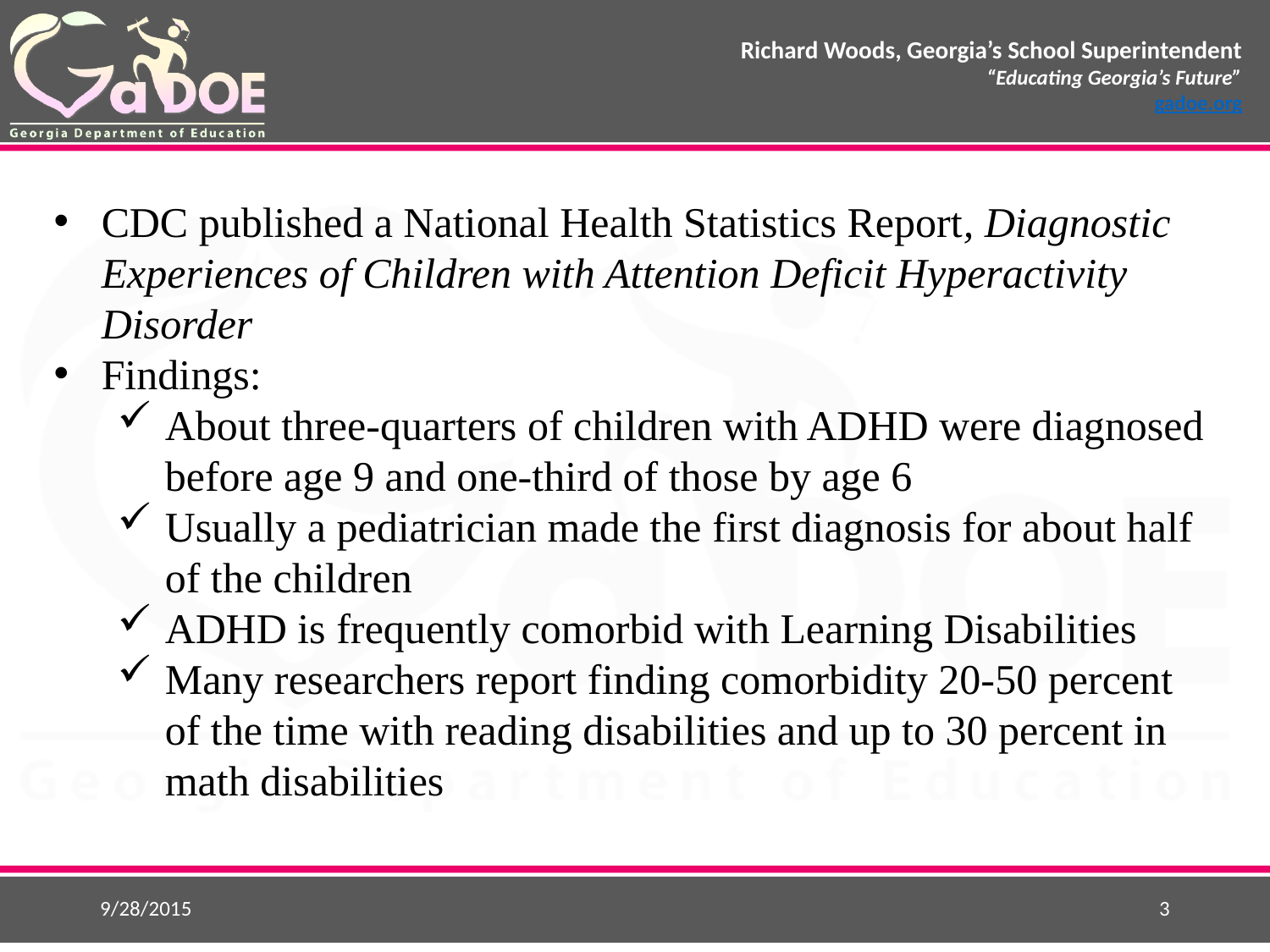

CDC published a National Health Statistics Report, Diagnostic Experiences of Children with Attention Deficit Hyperactivity Disorder
Findings:
About three-quarters of children with ADHD were diagnosed before age 9 and one-third of those by age 6
Usually a pediatrician made the first diagnosis for about half of the children
ADHD is frequently comorbid with Learning Disabilities
Many researchers report finding comorbidity 20-50 percent of the time with reading disabilities and up to 30 percent in math disabilities

9/28/2015
3